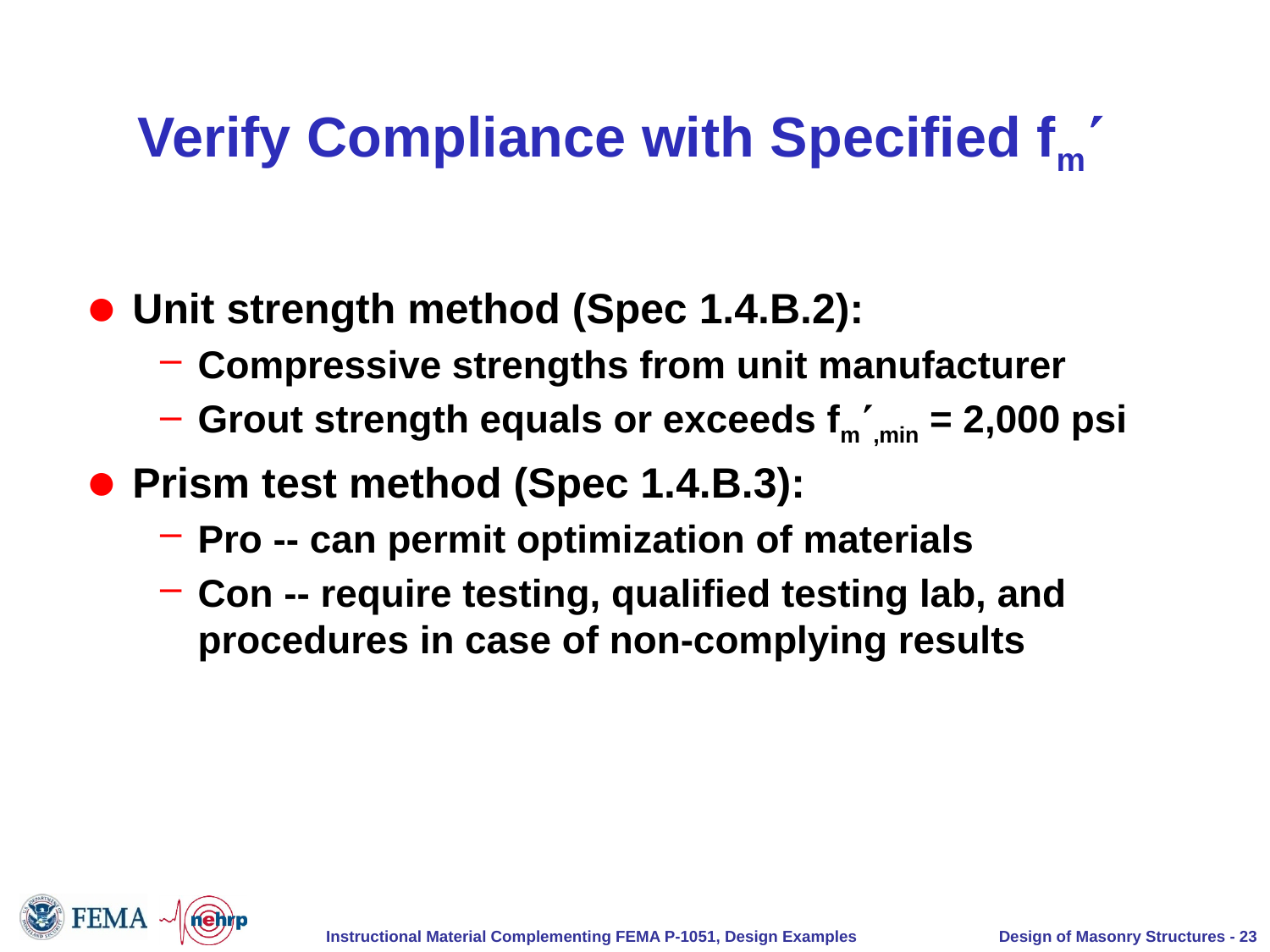

# Verify Compliance with Specified fm′
Unit strength method (Spec 1.4.B.2):
Compressive strengths from unit manufacturer
Grout strength equals or exceeds fm′,min = 2,000 psi
Prism test method (Spec 1.4.B.3):
Pro -- can permit optimization of materials
Con -- require testing, qualified testing lab, and procedures in case of non-complying results
Design of Masonry Structures - 23
Instructional Material Complementing FEMA P-1051, Design Examples